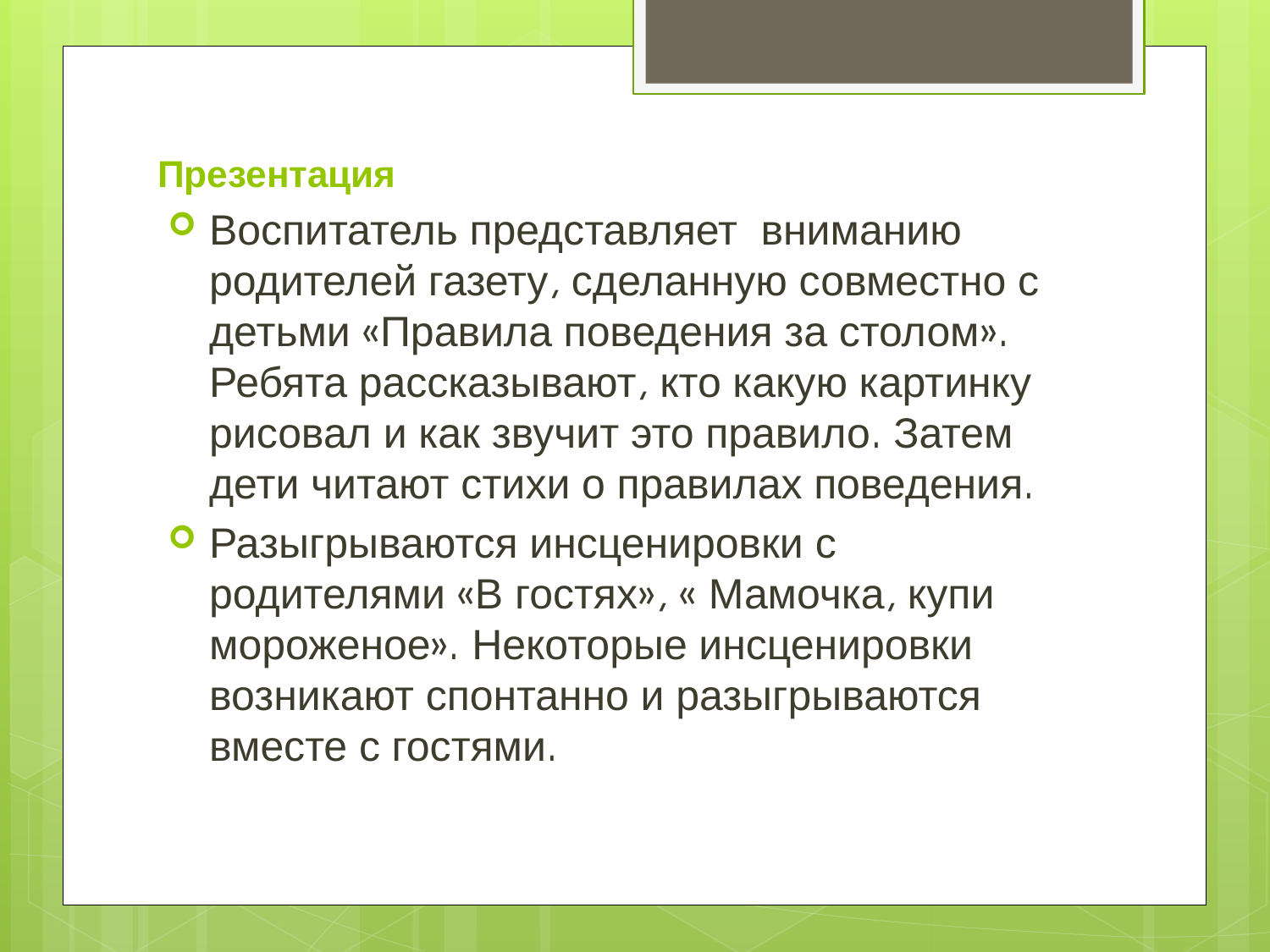

# Презентация
Воспитатель представляет  вниманию родителей газету, сделанную совместно с детьми «Правила поведения за столом». Ребята рассказывают, кто какую картинку рисовал и как звучит это правило. Затем дети читают стихи о правилах поведения.
Разыгрываются инсценировки с родителями «В гостях», « Мамочка, купи мороженое». Некоторые инсценировки возникают спонтанно и разыгрываются вместе с гостями.